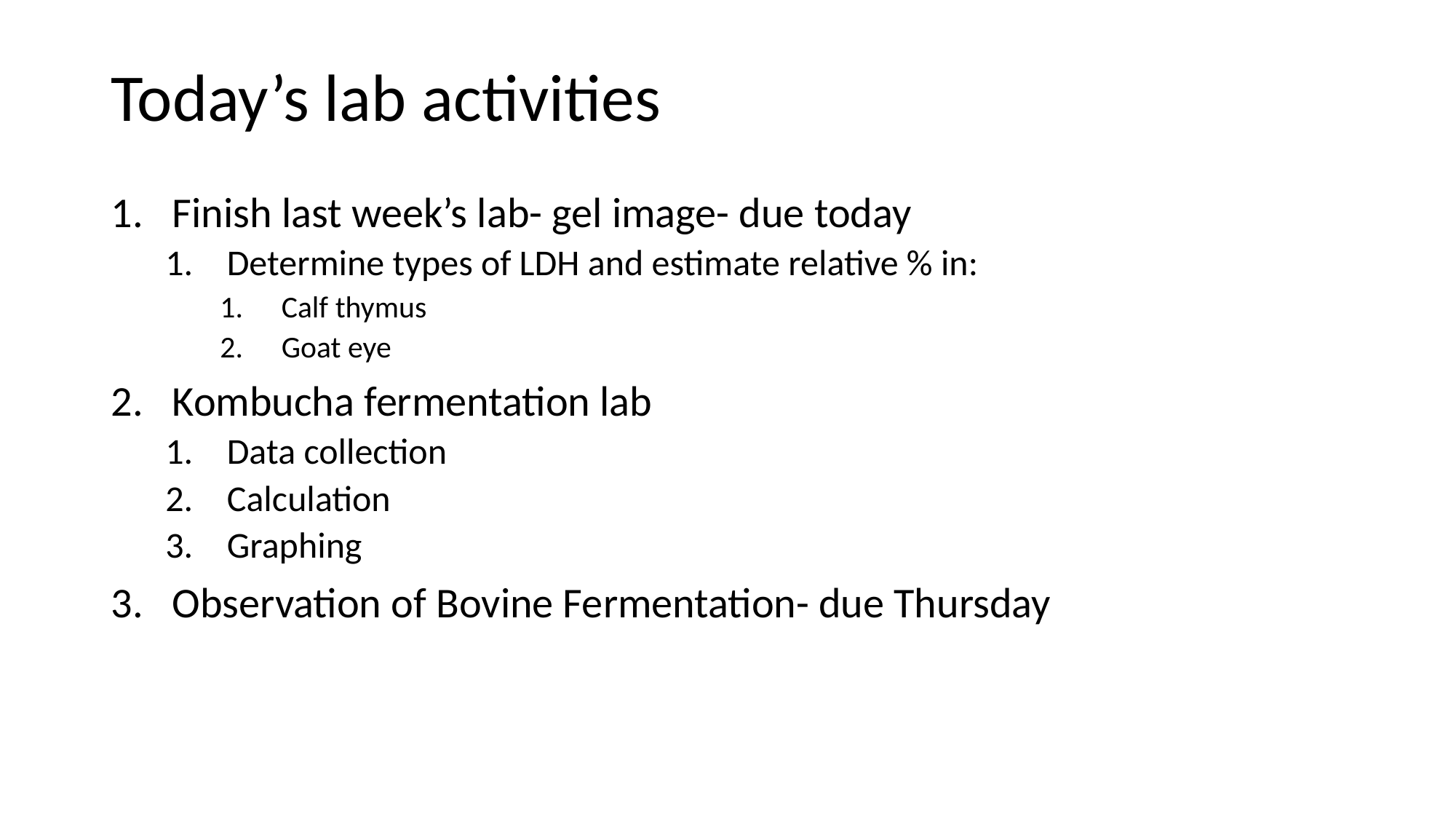

# Today’s lab activities
Finish last week’s lab- gel image- due today
Determine types of LDH and estimate relative % in:
Calf thymus
Goat eye
Kombucha fermentation lab
Data collection
Calculation
Graphing
Observation of Bovine Fermentation- due Thursday